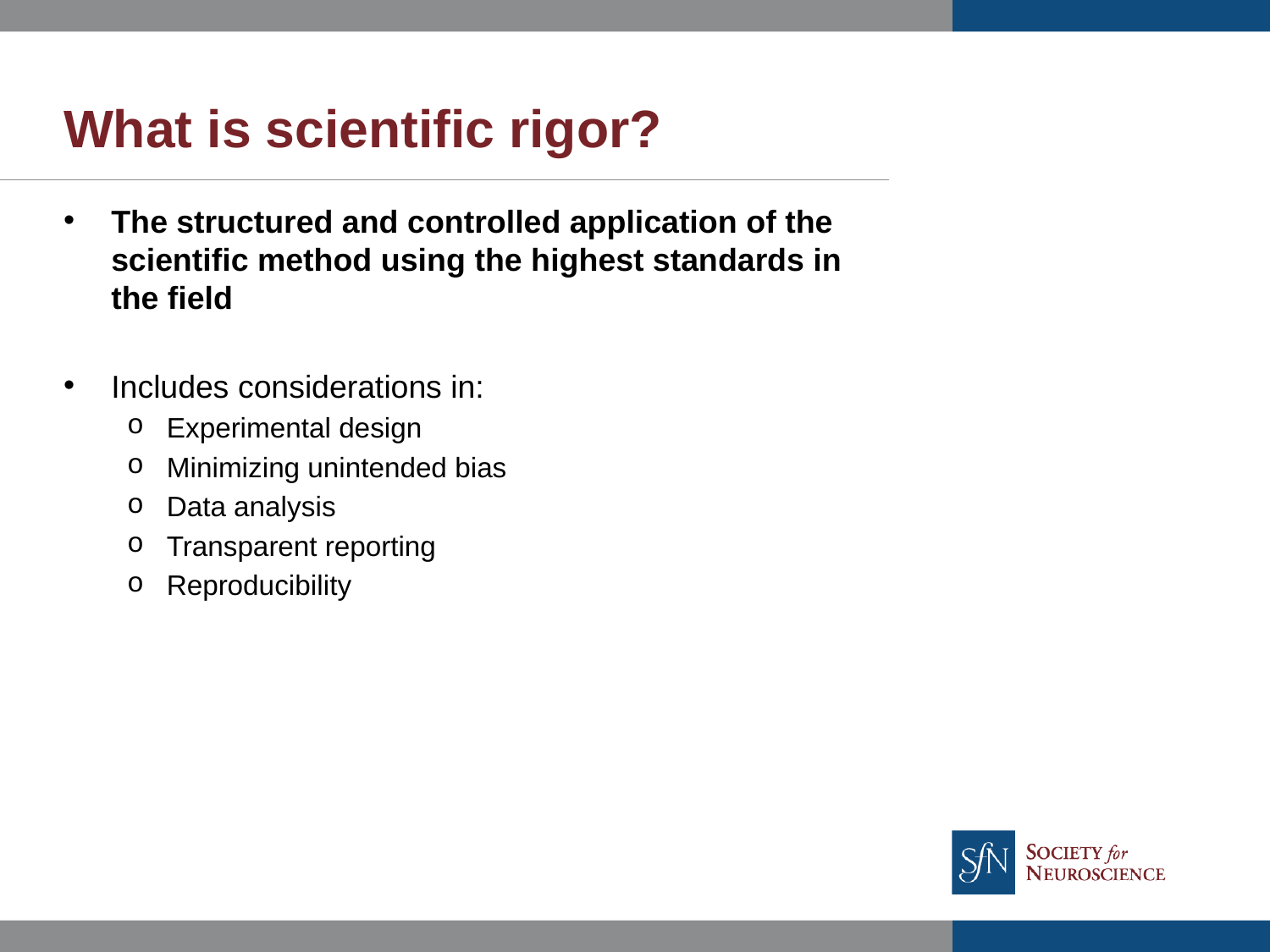

# What is scientific rigor?
The structured and controlled application of the scientific method using the highest standards in the field

Includes considerations in:
Experimental design
Minimizing unintended bias
Data analysis
Transparent reporting
Reproducibility